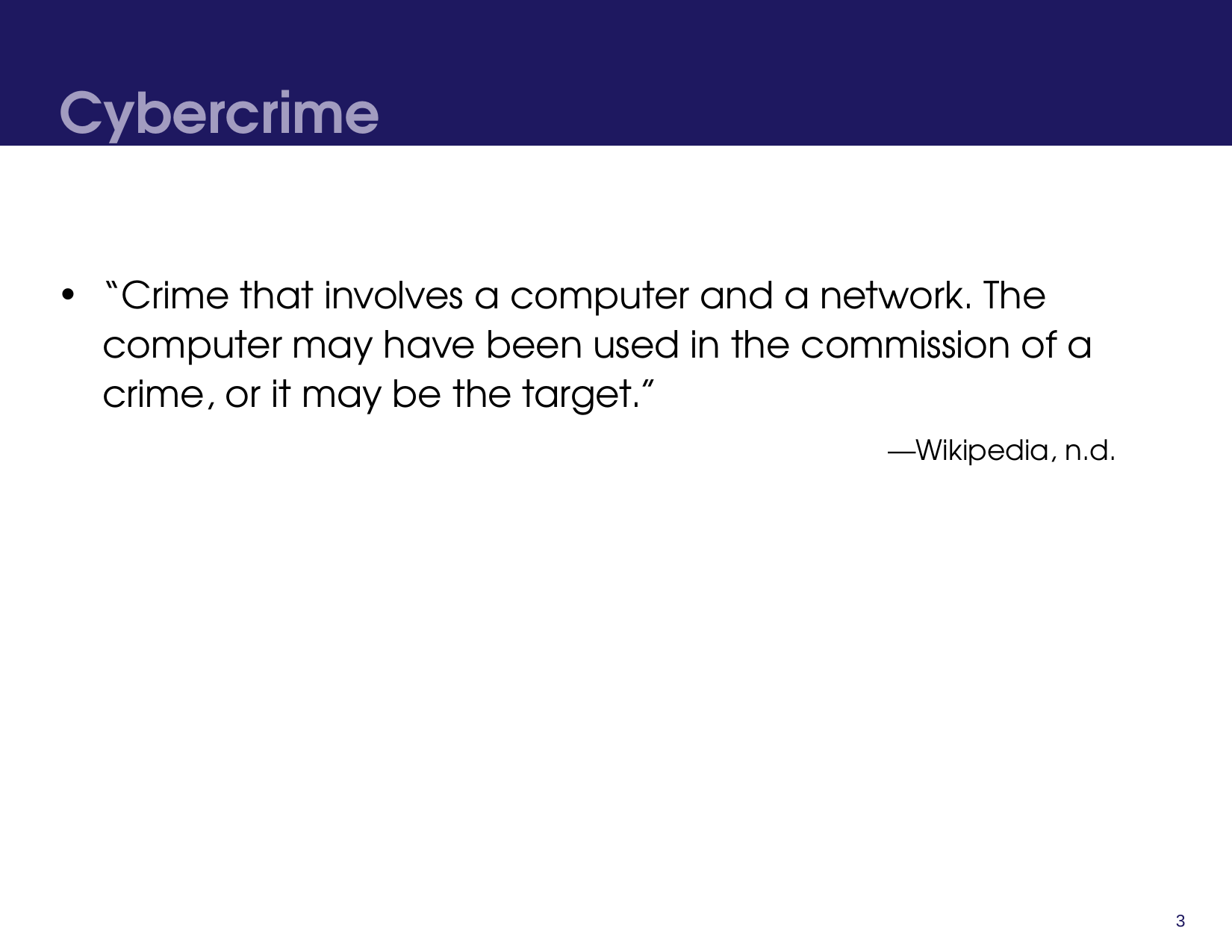

# Cybercrime
“Crime that involves a computer and a network. The computer may have been used in the commission of a crime, or it may be the target.”
							—Wikipedia, n.d.
3